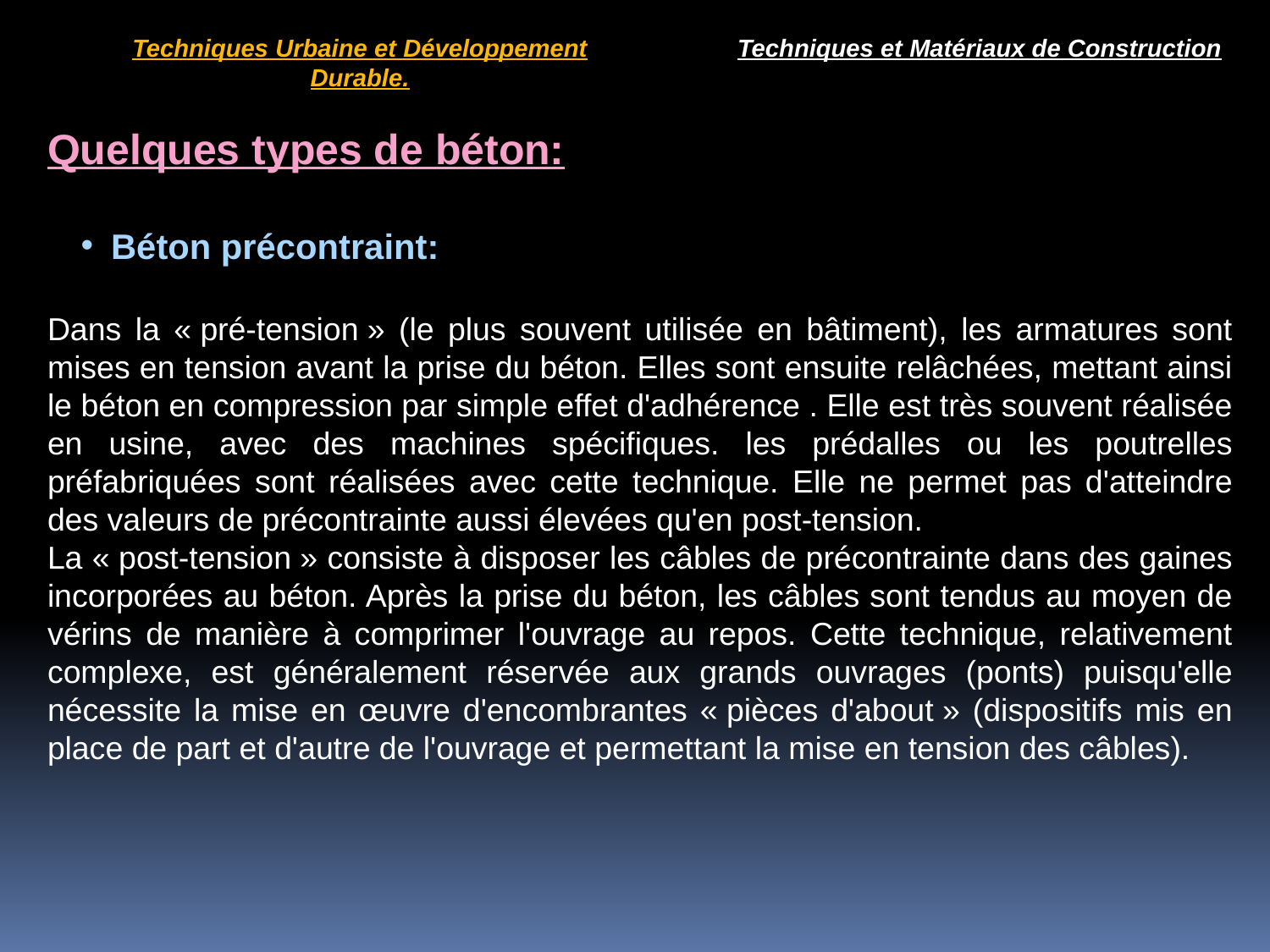

Techniques Urbaine et Développement Durable.
Techniques et Matériaux de Construction
Quelques types de béton:

Béton précontraint:

Dans la « pré-tension » (le plus souvent utilisée en bâtiment), les armatures sont mises en tension avant la prise du béton. Elles sont ensuite relâchées, mettant ainsi le béton en compression par simple effet d'adhérence . Elle est très souvent réalisée en usine, avec des machines spécifiques. les prédalles ou les poutrelles préfabriquées sont réalisées avec cette technique. Elle ne permet pas d'atteindre des valeurs de précontrainte aussi élevées qu'en post-tension.
La « post-tension » consiste à disposer les câbles de précontrainte dans des gaines incorporées au béton. Après la prise du béton, les câbles sont tendus au moyen de vérins de manière à comprimer l'ouvrage au repos. Cette technique, relativement complexe, est généralement réservée aux grands ouvrages (ponts) puisqu'elle nécessite la mise en œuvre d'encombrantes « pièces d'about » (dispositifs mis en place de part et d'autre de l'ouvrage et permettant la mise en tension des câbles).